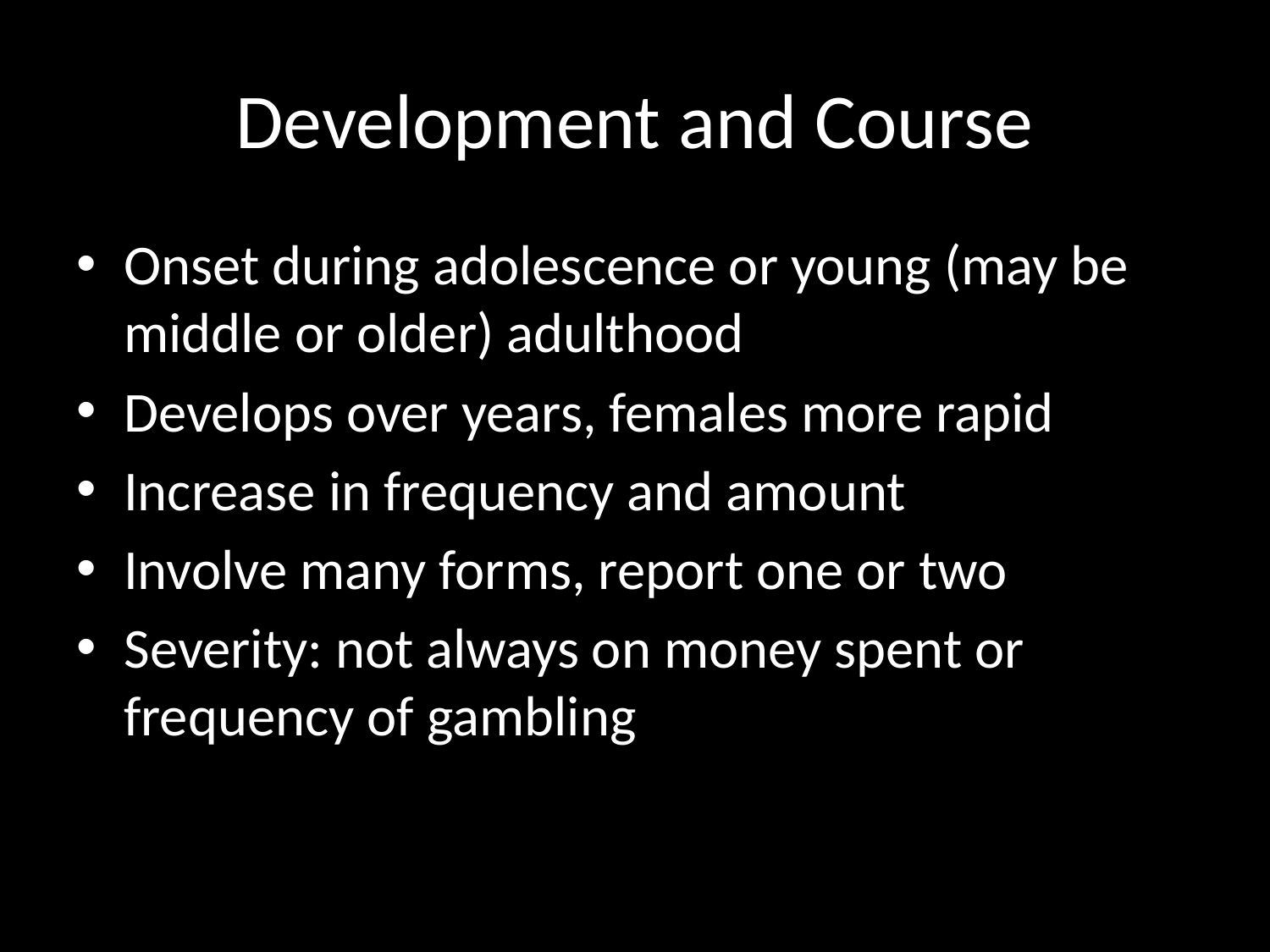

# Development and Course
Onset during adolescence or young (may be middle or older) adulthood
Develops over years, females more rapid
Increase in frequency and amount
Involve many forms, report one or two
Severity: not always on money spent or frequency of gambling